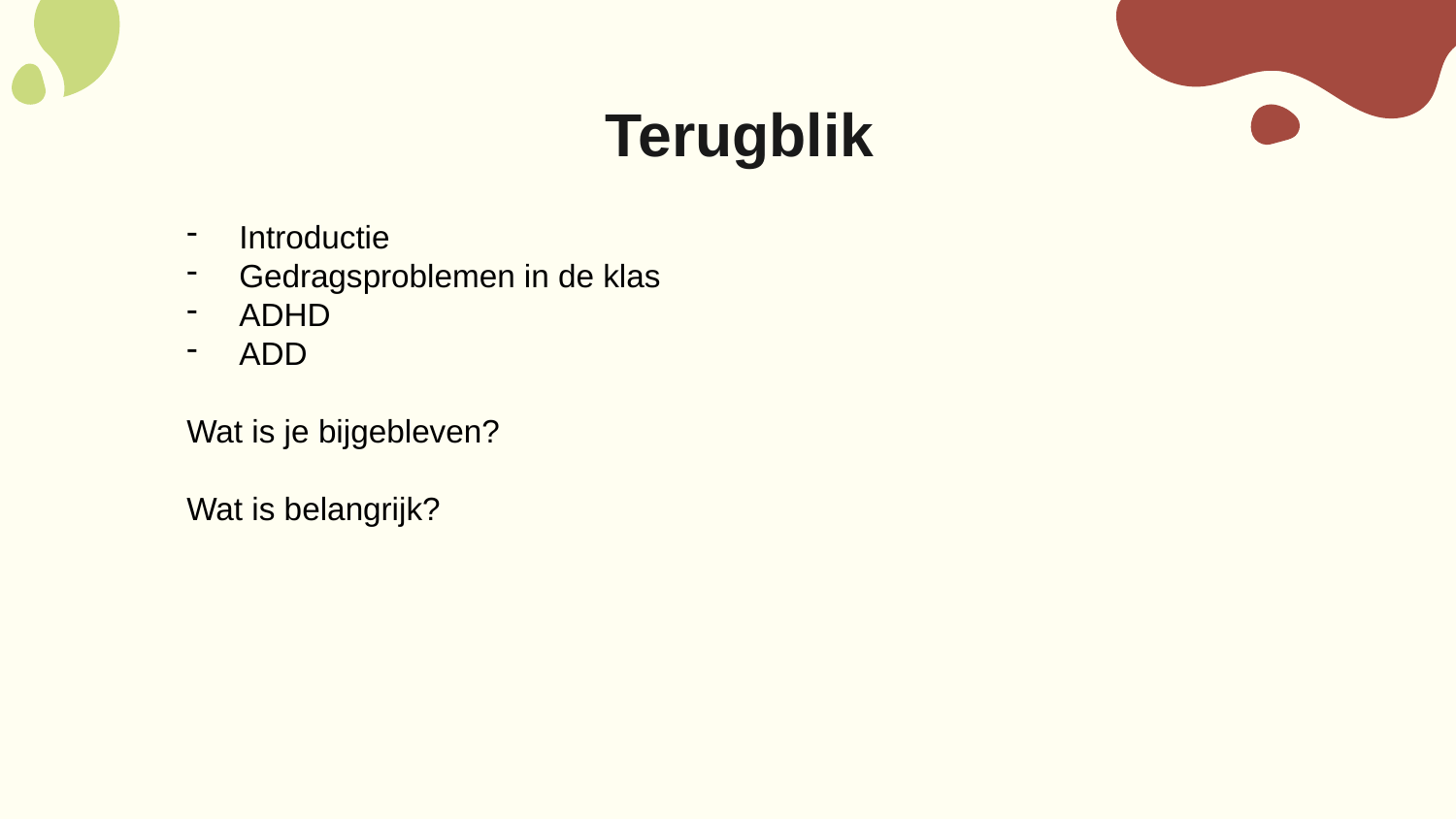

# Terugblik

Introductie
Gedragsproblemen in de klas
ADHD
ADD
Wat is je bijgebleven?

Wat is belangrijk?